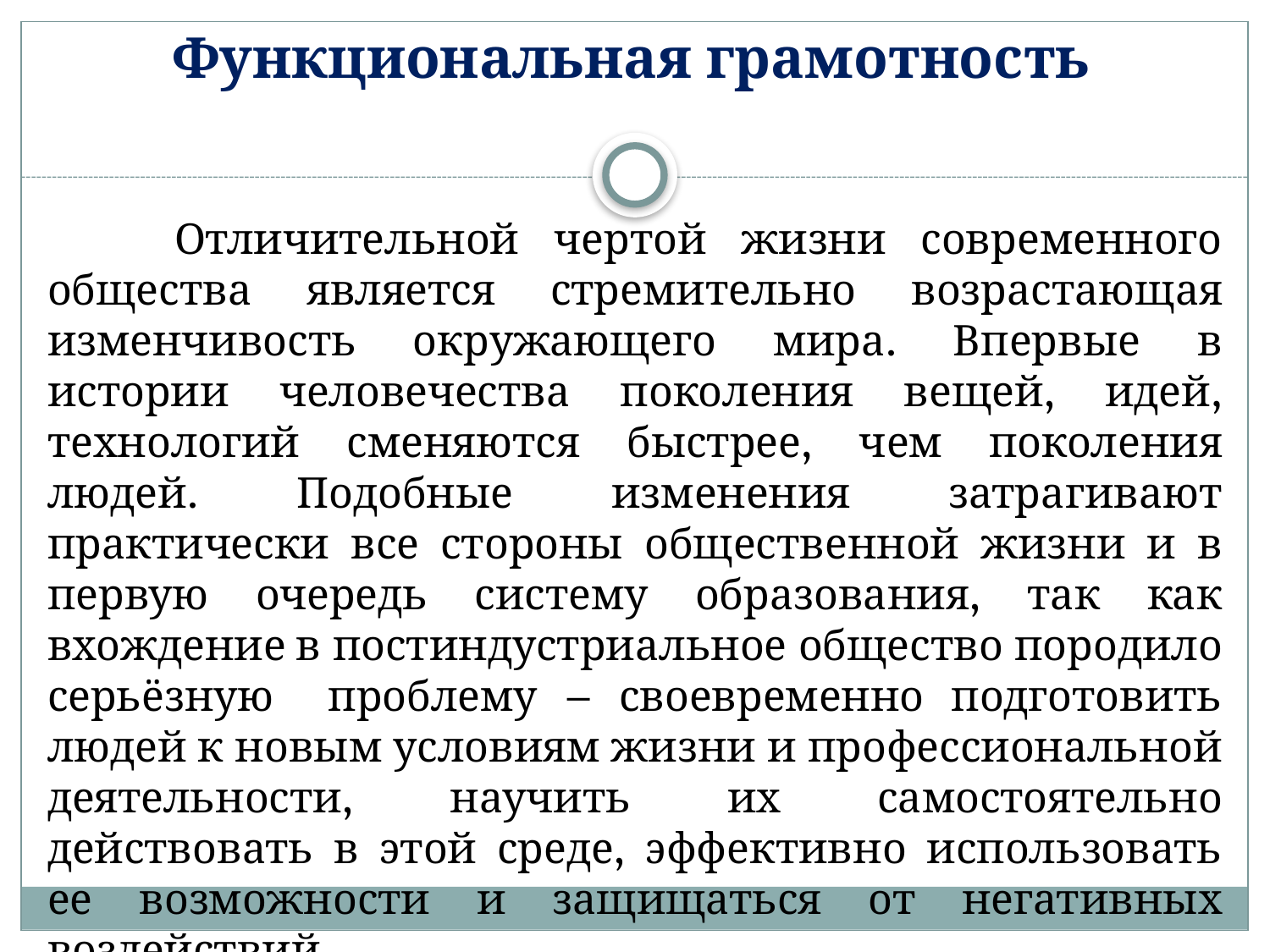

# Функциональная грамотность
	Отличительной чертой жизни современного общества является стремительно возрастающая изменчивость окружающего мира. Впервые в истории человечества поколения вещей, идей, технологий сменяются быстрее, чем поколения людей. Подобные изменения затрагивают практически все стороны общественной жизни и в первую очередь систему образования, так как вхождение в постиндустриальное общество породило серьёзную  проблему – своевременно подготовить людей к новым условиям жизни и профессиональной деятельности, научить их самостоятельно действовать в этой среде, эффективно использовать ее возможности и защищаться от негативных воздействий.